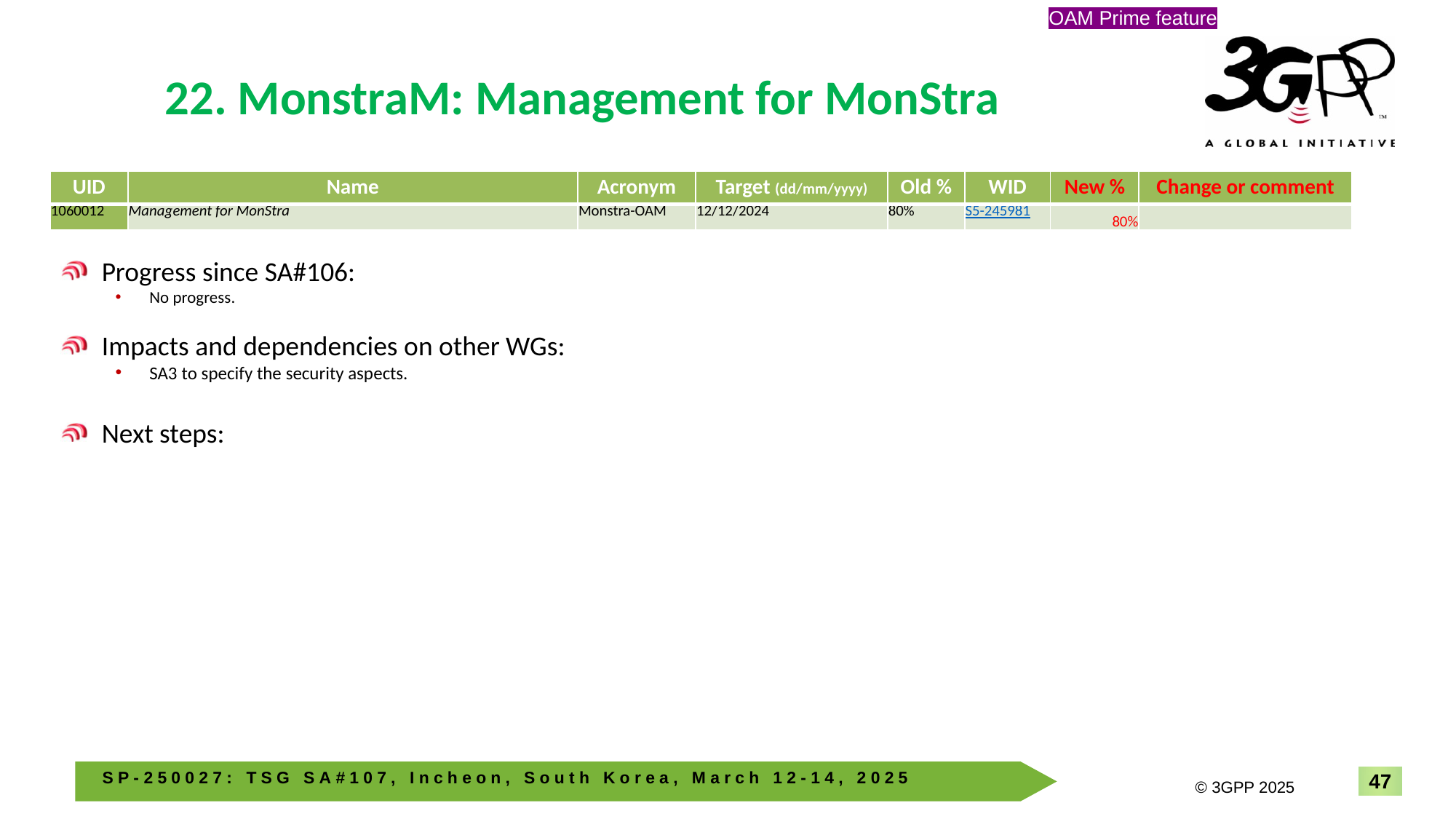

OAM Prime feature
# 22. MonstraM: Management for MonStra
| UID | Name | Acronym | Target (dd/mm/yyyy) | Old % | WID | New % | Change or comment |
| --- | --- | --- | --- | --- | --- | --- | --- |
| 1060012 | Management for MonStra | Monstra-OAM | 12/12/2024 | 80% | S5-245981 | 80% |  |
Progress since SA#106:
No progress.

Impacts and dependencies on other WGs:
SA3 to specify the security aspects.

Next steps: